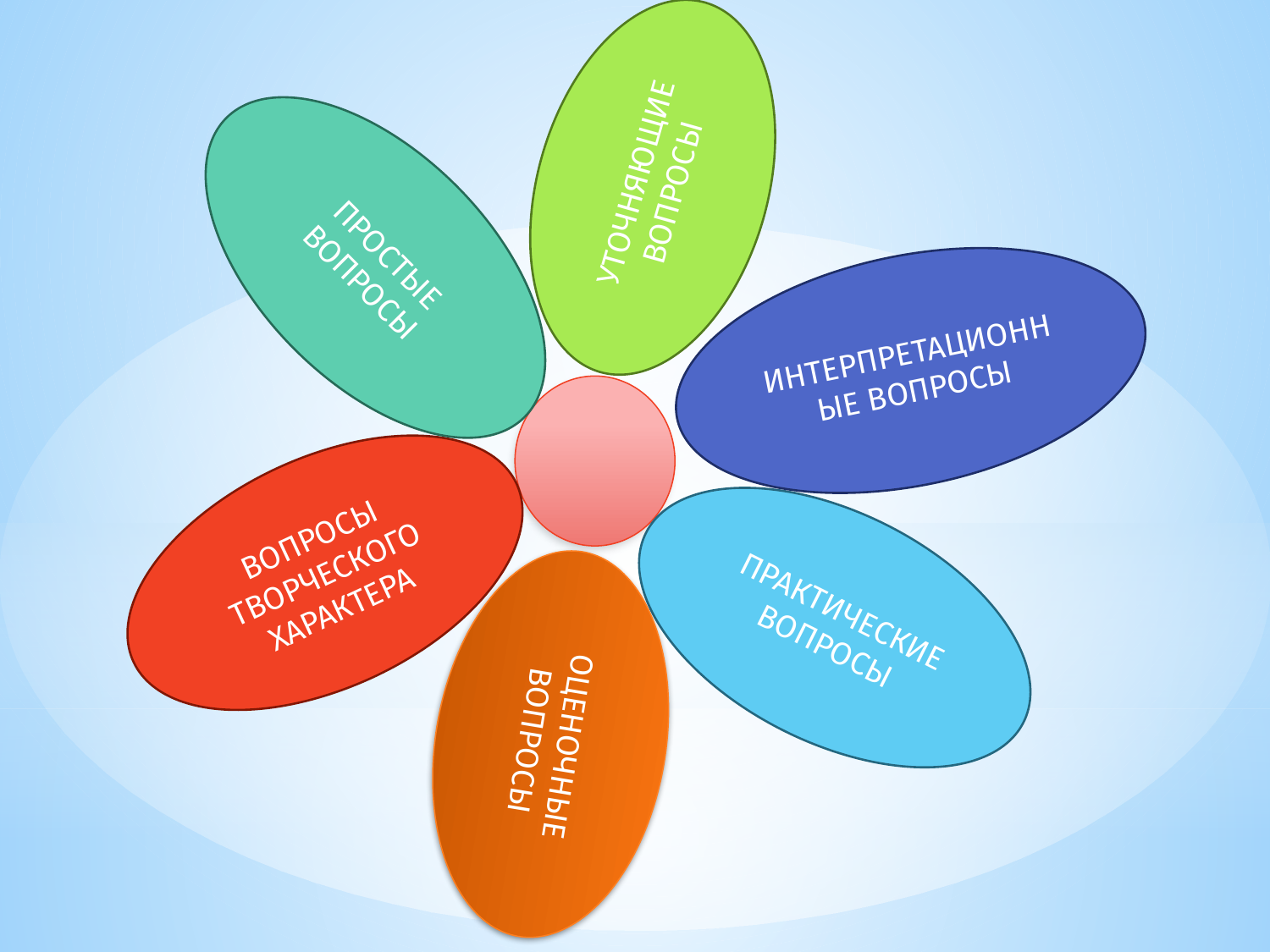

УТОЧНЯЮЩИЕ ВОПРОСЫ
ПРОСТЫЕ ВОПРОСЫ
ИНТЕРПРЕТАЦИОННЫЕ ВОПРОСЫ

ВОПРОСЫ ТВОРЧЕСКОГО ХАРАКТЕРА
ПРАКТИЧЕСКИЕ ВОПРОСЫ
ОЦЕНОЧНЫЕ ВОПРОСЫ